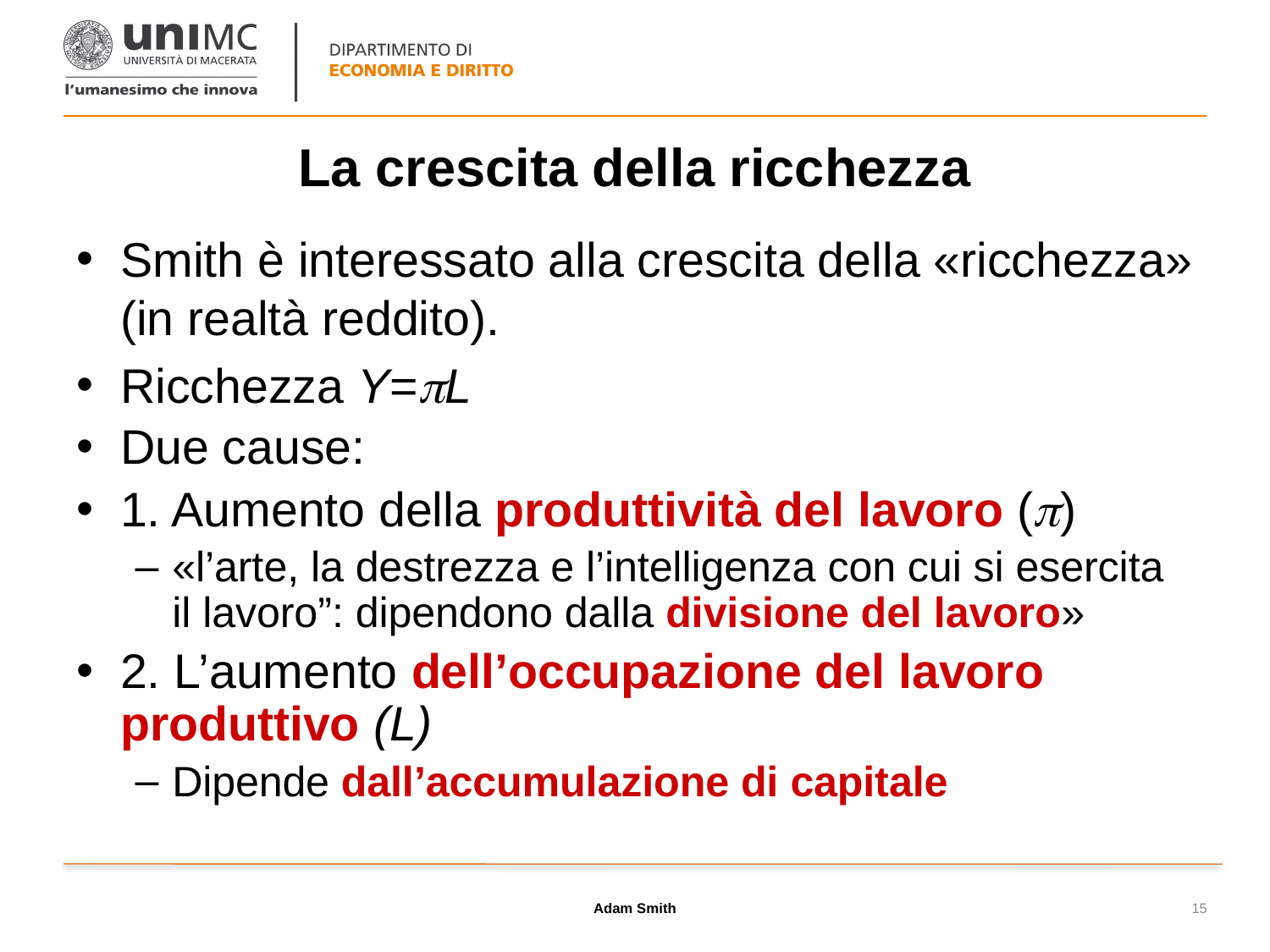

# La crescita della ricchezza
Smith è interessato alla crescita della «ricchezza» (in realtà reddito).
Ricchezza Y=πL
Due cause:
1. Aumento della produttività del lavoro (π)
«l’arte, la destrezza e l’intelligenza con cui si esercita il lavoro”: dipendono dalla divisione del lavoro»
2. L’aumento dell’occupazione del lavoro produttivo (L)
Dipende dall’accumulazione di capitale
Adam Smith
15